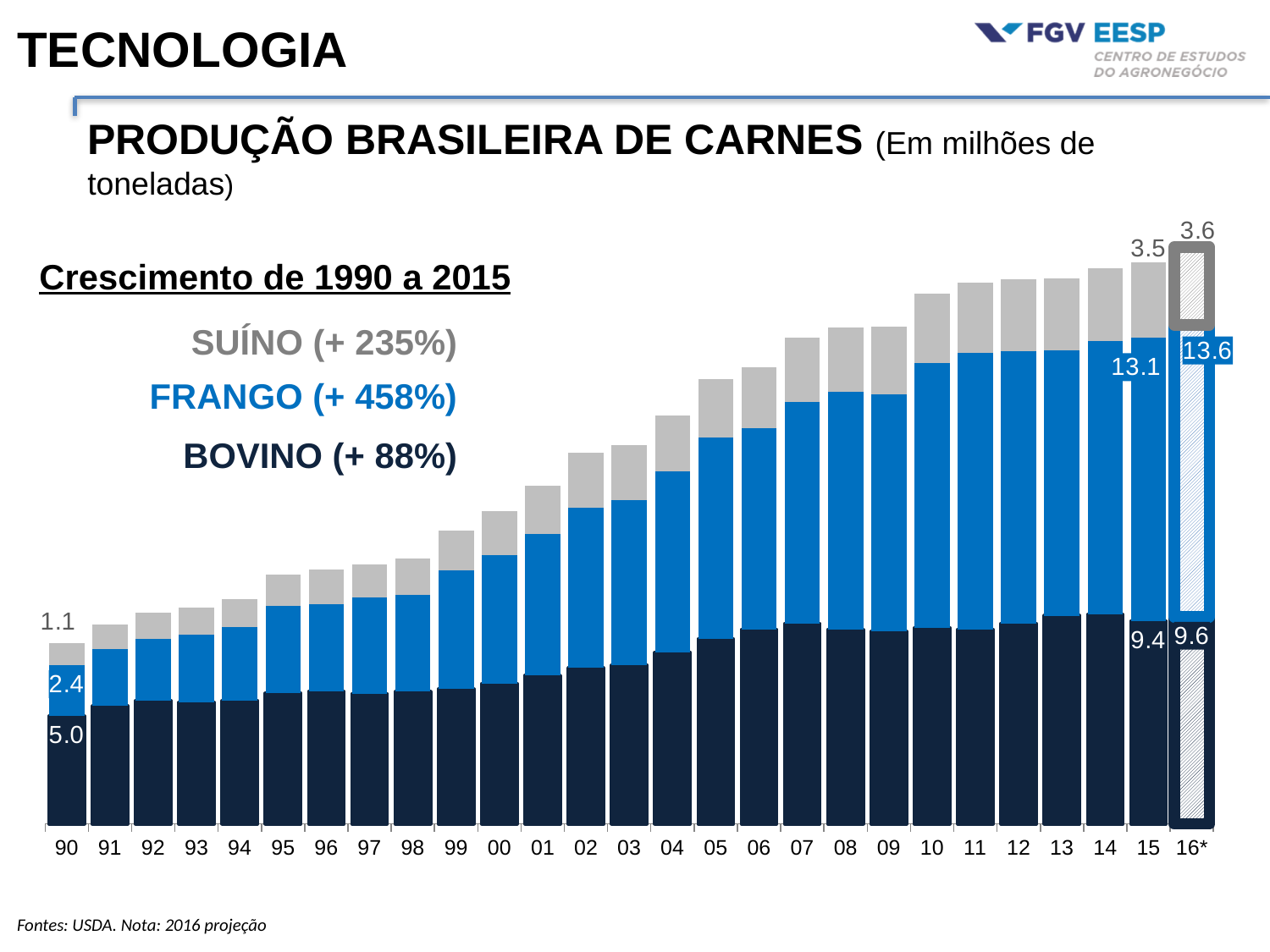

# Tecnologia
Produção Brasileira de Carnes (Em milhões de toneladas)

### Chart

| Category | Bovina | Frango | Suína |
|---|---|---|---|
| 90 | 5.008 | 2.355999999999999 | 1.05 |
| 91 | 5.481 | 2.628 | 1.15 |
| 92 | 5.724999999999999 | 2.871999999999999 | 1.2 |
| 93 | 5.649999999999999 | 3.143 | 1.25 |
| 94 | 5.73 | 3.411 | 1.3 |
| 95 | 6.08 | 4.05 | 1.45 |
| 96 | 6.149999999999999 | 4.052 | 1.6 |
| 97 | 6.05 | 4.461 | 1.54 |
| 98 | 6.14 | 4.498 | 1.69 |
| 99 | 6.27 | 5.525999999999999 | 1.835 |
| 00 | 6.52 | 5.98 | 2.01 |
| 01 | 6.894999999999999 | 6.566999999999999 | 2.23 |
| 02 | 7.24 | 7.449 | 2.565 |
| 03 | 7.384999999999999 | 7.644999999999999 | 2.56 |
| 04 | 7.975 | 8.408000000000001 | 2.6 |
| 05 | 8.592 | 9.35 | 2.71 |
| 06 | 9.025 | 9.355 | 2.83 |
| 07 | 9.303 | 10.305 | 2.99 |
| 08 | 9.024000000000001 | 11.033 | 3.015 |
| 09 | 8.935 | 11.023 | 3.13 |
| 10 | 9.115 | 12.312 | 3.195 |
| 11 | 9.030000000000001 | 12.863 | 3.227 |
| 12 | 9.307 | 12.645 | 3.33 |
| 13 | 9.675 | 12.308 | 3.334999999999999 |
| 14 | 9.722999999999997 | 12.692 | 3.4 |
| 15 | 9.425 | 13.146 | 3.519 |
| 16* | 9.620000000000001 | 13.565 | 3.609 |
Crescimento de 1990 a 2015
Suíno (+ 235%)
Frango (+ 458%)
Bovino (+ 88%)
Fontes: USDA. Nota: 2016 projeção